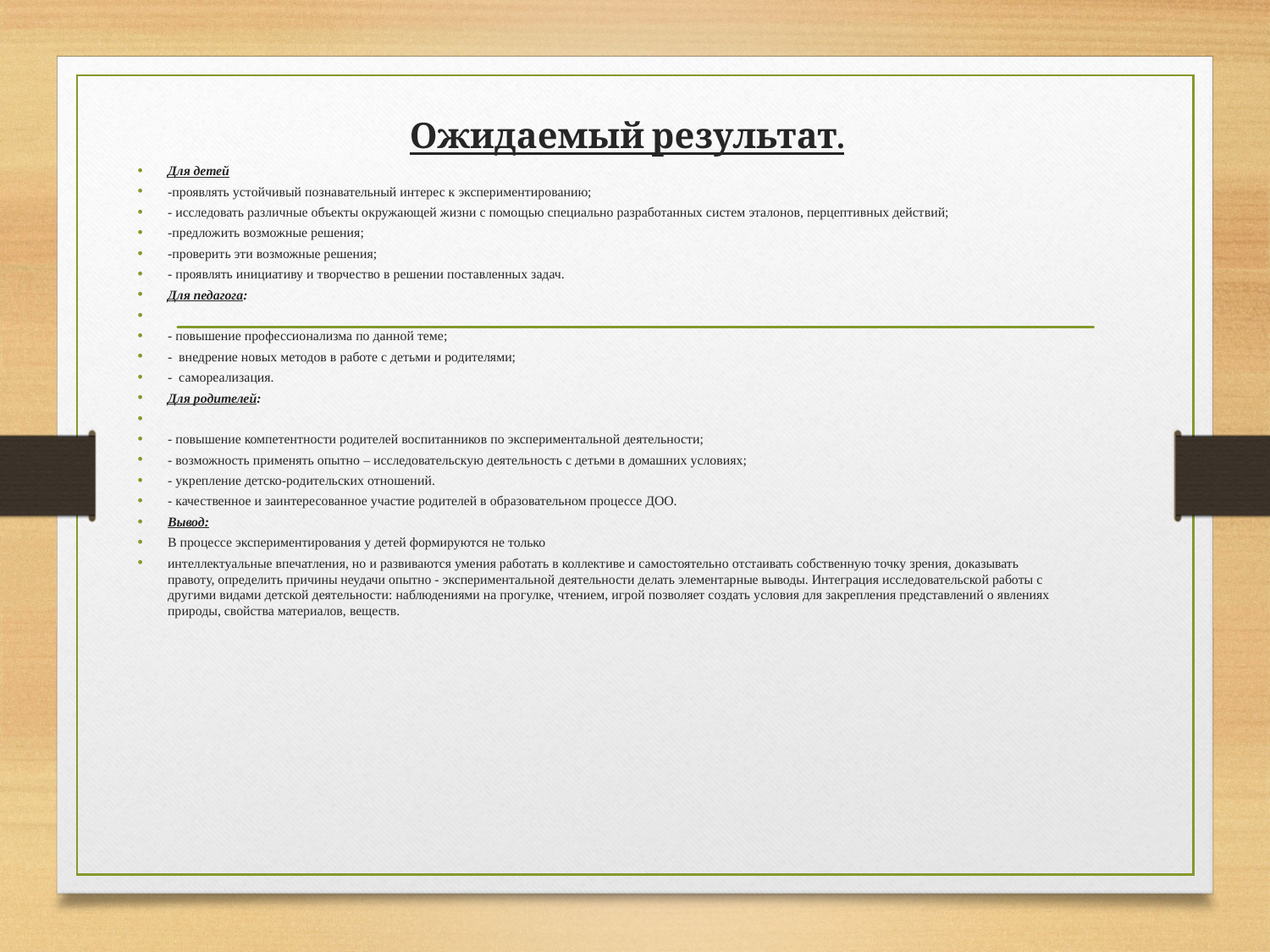

# Ожидаемый результат.
Для детей
-проявлять устойчивый познавательный интерес к экспериментированию;
- исследовать различные объекты окружающей жизни с помощью специально разработанных систем эталонов, перцептивных действий;
-предложить возможные решения;
-проверить эти возможные решения;
- проявлять инициативу и творчество в решении поставленных задач.
Для педагога:

- повышение профессионализма по данной теме;
-  внедрение новых методов в работе с детьми и родителями;
-  самореализация.
Для родителей:

- повышение компетентности родителей воспитанников по экспериментальной деятельности;
- возможность применять опытно – исследовательскую деятельность с детьми в домашних условиях;
- укрепление детско-родительских отношений.
- качественное и заинтересованное участие родителей в образовательном процессе ДОО.
Вывод:
В процессе экспериментирования у детей формируются не только
интеллектуальные впечатления, но и развиваются умения работать в коллективе и самостоятельно отстаивать собственную точку зрения, доказывать правоту, определить причины неудачи опытно - экспериментальной деятельности делать элементарные выводы. Интеграция исследовательской работы с другими видами детской деятельности: наблюдениями на прогулке, чтением, игрой позволяет создать условия для закрепления представлений о явлениях природы, свойства материалов, веществ.